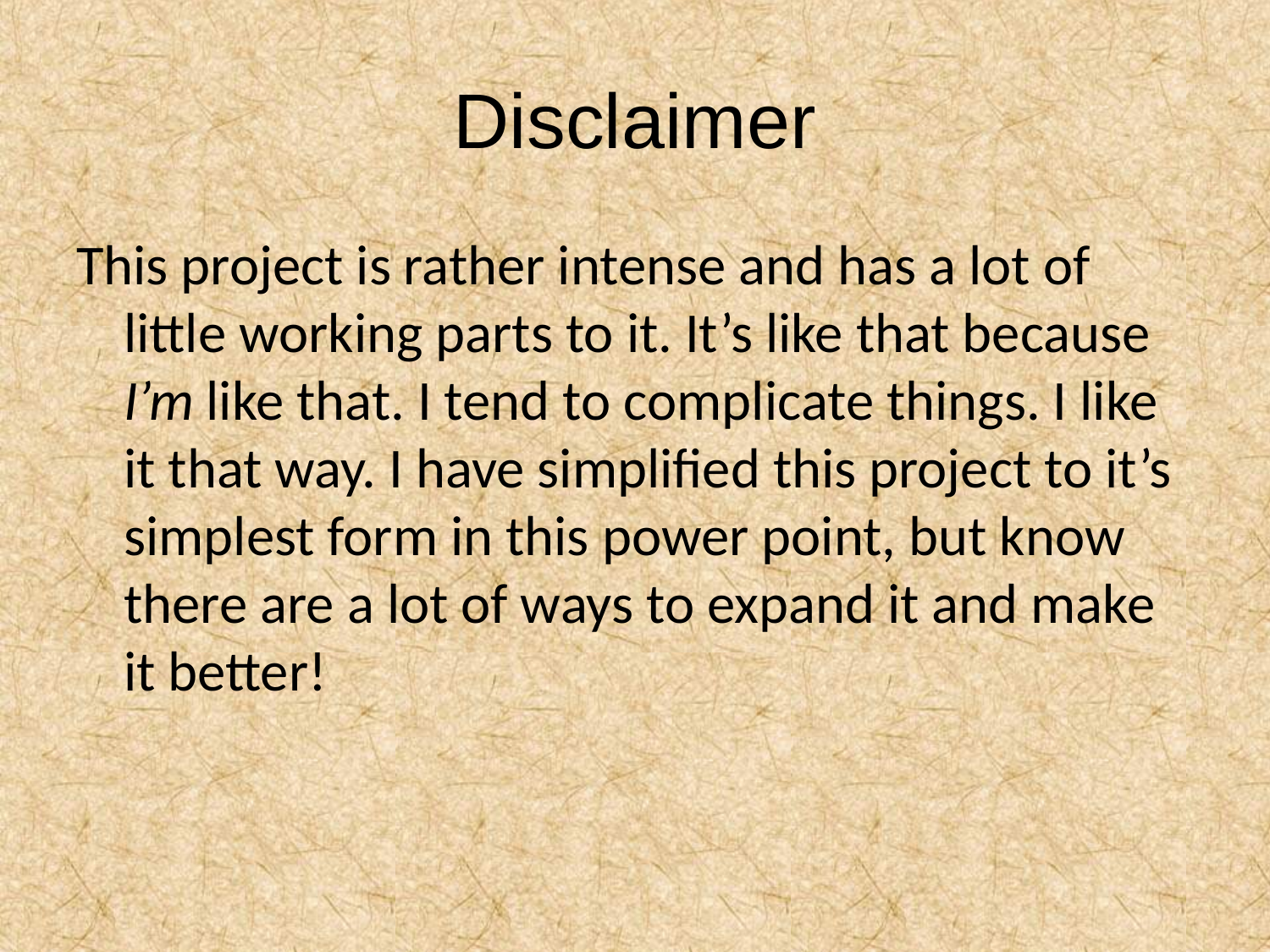

# Disclaimer
This project is rather intense and has a lot of little working parts to it. It’s like that because I’m like that. I tend to complicate things. I like it that way. I have simplified this project to it’s simplest form in this power point, but know there are a lot of ways to expand it and make it better!